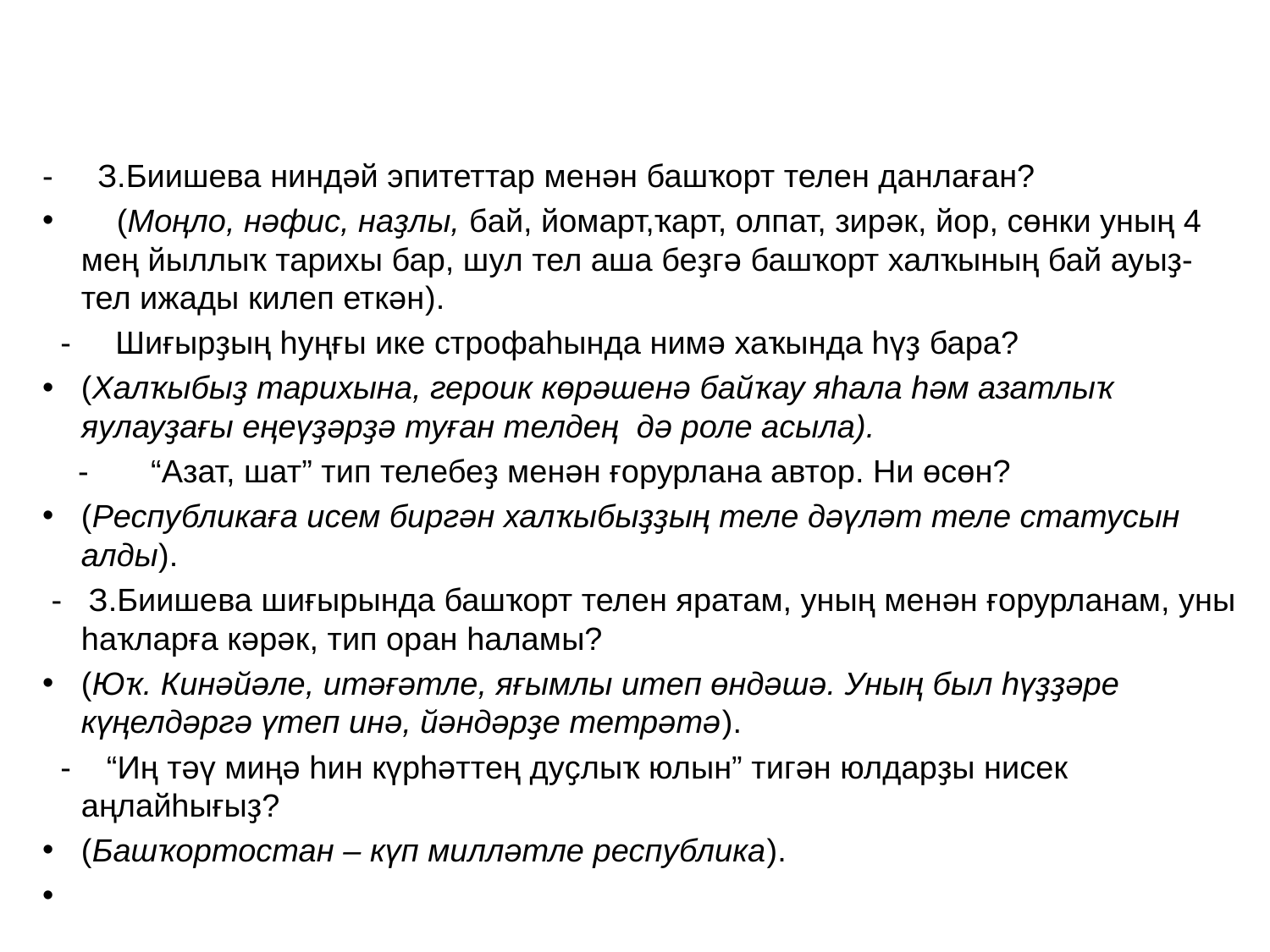

#
-     З.Биишева ниндәй эпитеттар менән башҡорт телен данлаған?
    (Моңло, нәфис, наҙлы, бай, йомарт,ҡарт, олпат, зирәк, йор, сөнки уның 4 мең йыллыҡ тарихы бар, шул тел аша беҙгә башҡорт халҡының бай ауыҙ-тел ижады килеп еткән).
  -     Шиғырҙың һуңғы ике строфаһында нимә хаҡында һүҙ бара?
(Халҡыбыҙ тарихына, героик көрәшенә байҡау яһала һәм азатлыҡ яулауҙағы еңеүҙәрҙә туған телдең  дә роле асыла).
    -       “Азат, шат” тип телебеҙ менән ғорурлана автор. Ни өсөн?
(Республикаға исем биргән халҡыбыҙҙың теле дәүләт теле статусын алды).
 -   З.Биишева шиғырында башҡорт телен яратам, уның менән ғорурланам, уны һаҡларға кәрәк, тип оран һаламы?
(Юҡ. Кинәйәле, итәғәтле, яғымлы итеп өндәшә. Уның был һүҙҙәре күңелдәргә үтеп инә, йәндәрҙе тетрәтә).
  -    “Иң тәү миңә һин күрһәттең дуҫлыҡ юлын” тигән юлдарҙы нисек аңлайһығыҙ?
(Башҡортостан – күп милләтле республика).